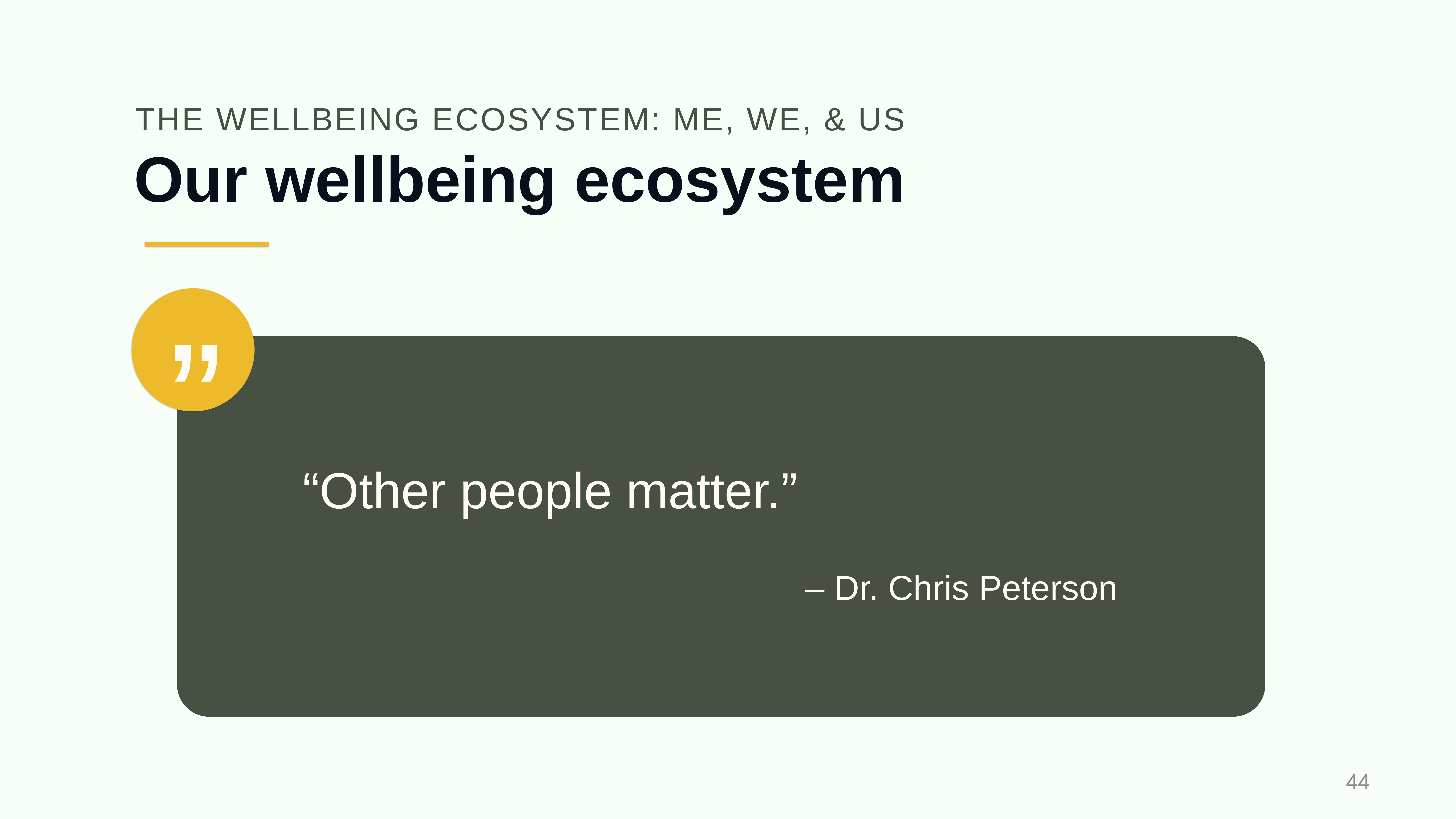

THE WELLBEING ECOSYSTEM: ME, WE, & US
# Our wellbeing ecosystem

”

“Other people matter.”
– Dr. Chris Peterson
44